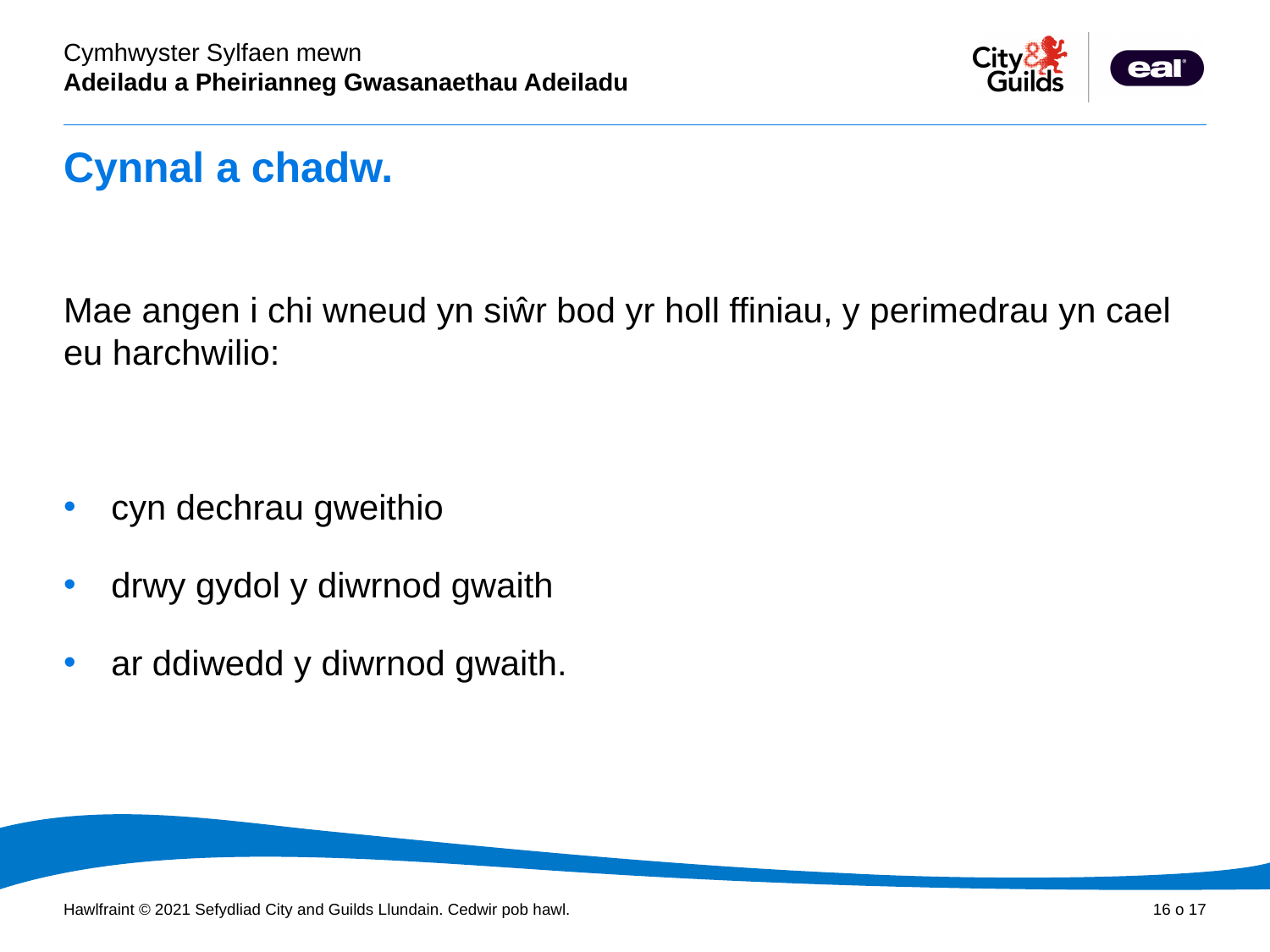

# Cynnal a chadw.

Mae angen i chi wneud yn siŵr bod yr holl ffiniau, y perimedrau yn cael eu harchwilio:

cyn dechrau gweithio
drwy gydol y diwrnod gwaith
ar ddiwedd y diwrnod gwaith.